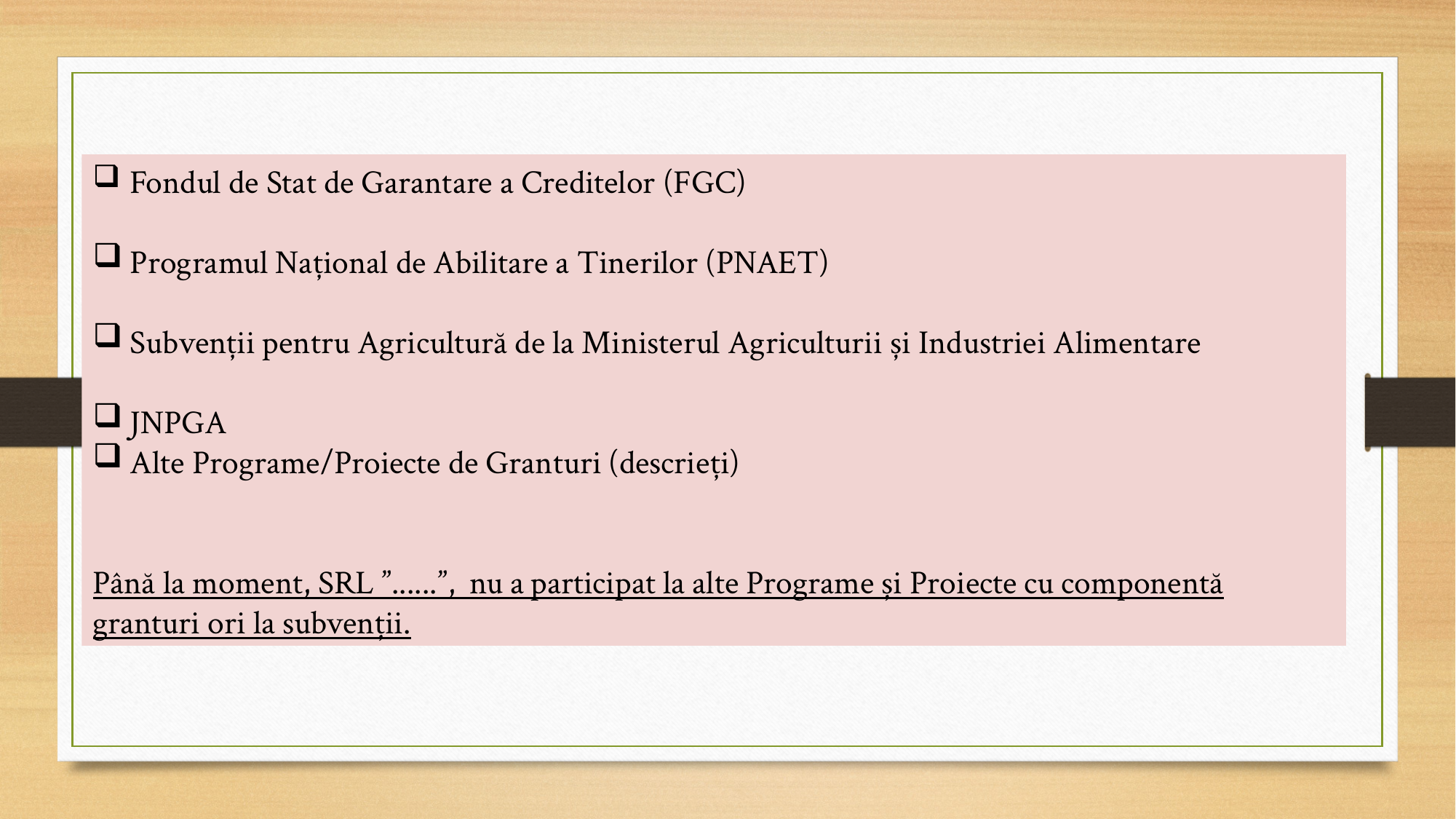

# 4. PARTICIPARE LA ALTE PROIECTE/ PROGRAME
  Fondul de Stat de Garantare a Creditelor (FGC)
 Programul Naţional de Abilitare a Tinerilor (PNAET)
 Subvenţii pentru Agricultură de la Ministerul Agriculturii şi Industriei Alimentare
 JNPGA
 Alte Programe/Proiecte de Granturi (descrieţi)

Până la moment, SRL ”......”,  nu a participat la alte Programe și Proiecte cu componentă granturi ori la subvenții.